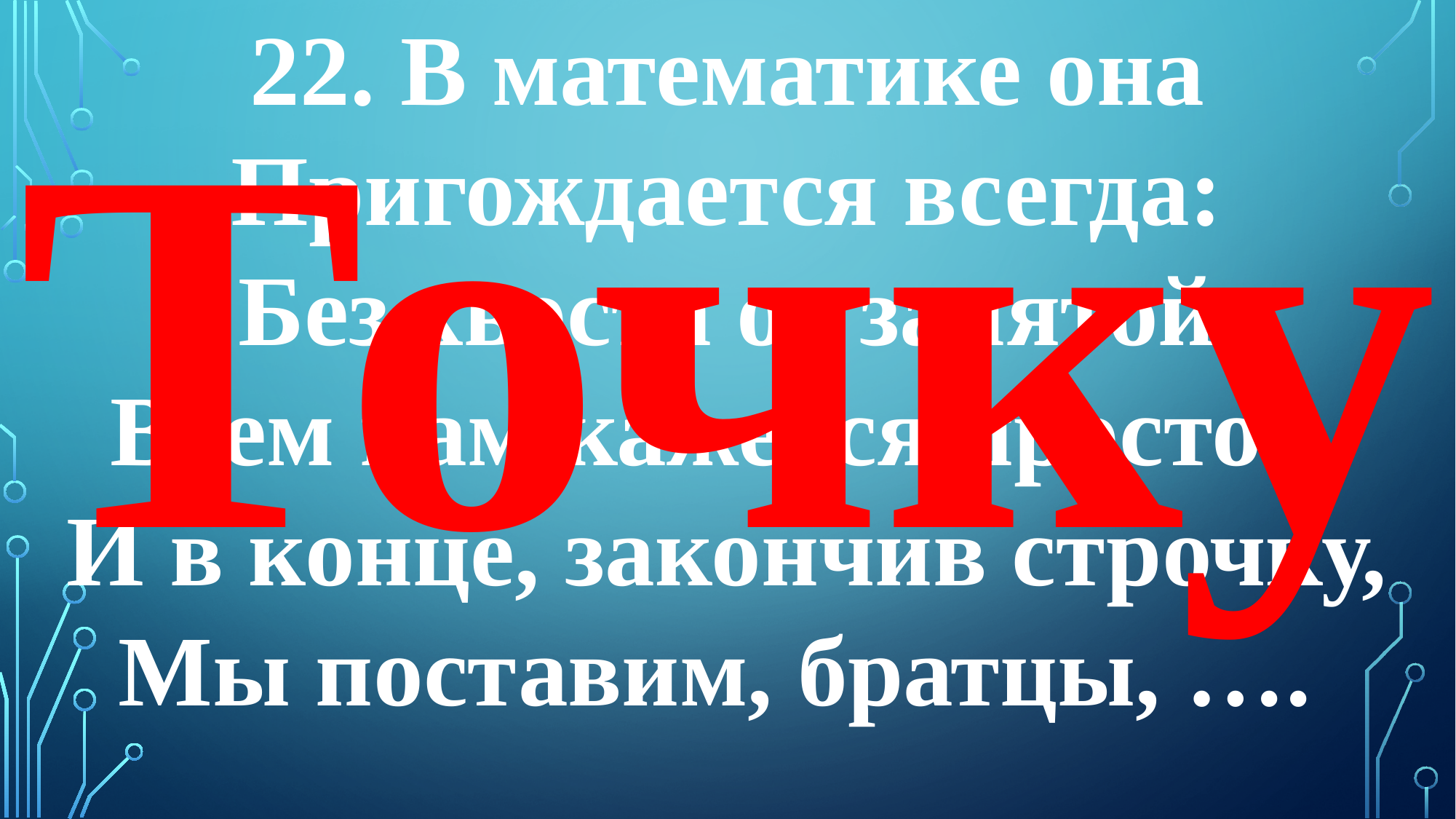

22. В математике она
Пригождается всегда:
Без хвоста от запятой
Всем нам кажется простой.
И в конце, закончив строчку,
Мы поставим, братцы, ….
Точку